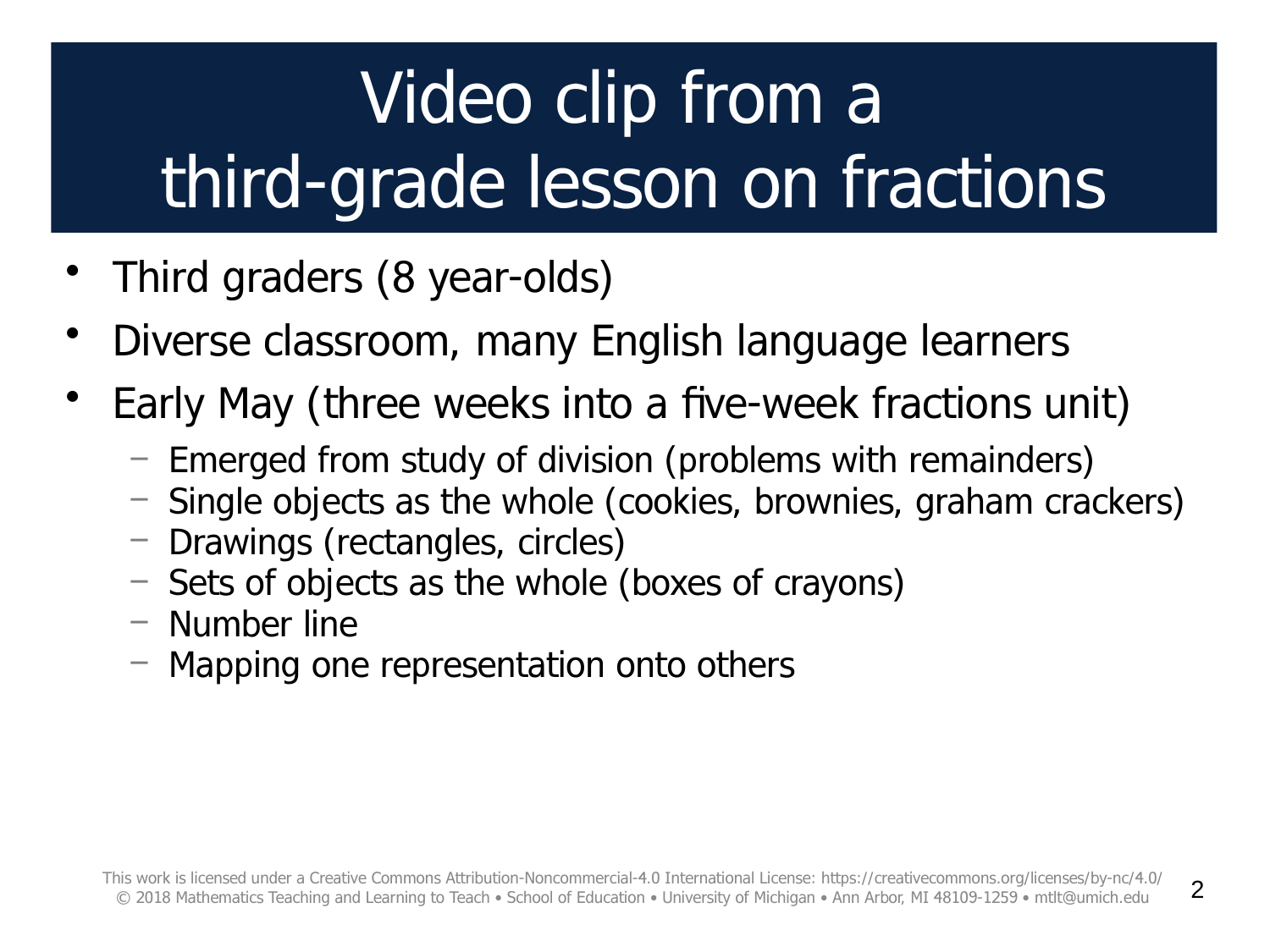

# Video clip from a third-grade lesson on fractions
Third graders (8 year-olds)
Diverse classroom, many English language learners
Early May (three weeks into a five-week fractions unit)
Emerged from study of division (problems with remainders)
Single objects as the whole (cookies, brownies, graham crackers)
Drawings (rectangles, circles)
Sets of objects as the whole (boxes of crayons)
Number line
Mapping one representation onto others
This work is licensed under a Creative Commons Attribution-Noncommercial-4.0 International License: https://creativecommons.org/licenses/by-nc/4.0/
© 2018 Mathematics Teaching and Learning to Teach • School of Education • University of Michigan • Ann Arbor, MI 48109-1259 • mtlt@umich.edu
2